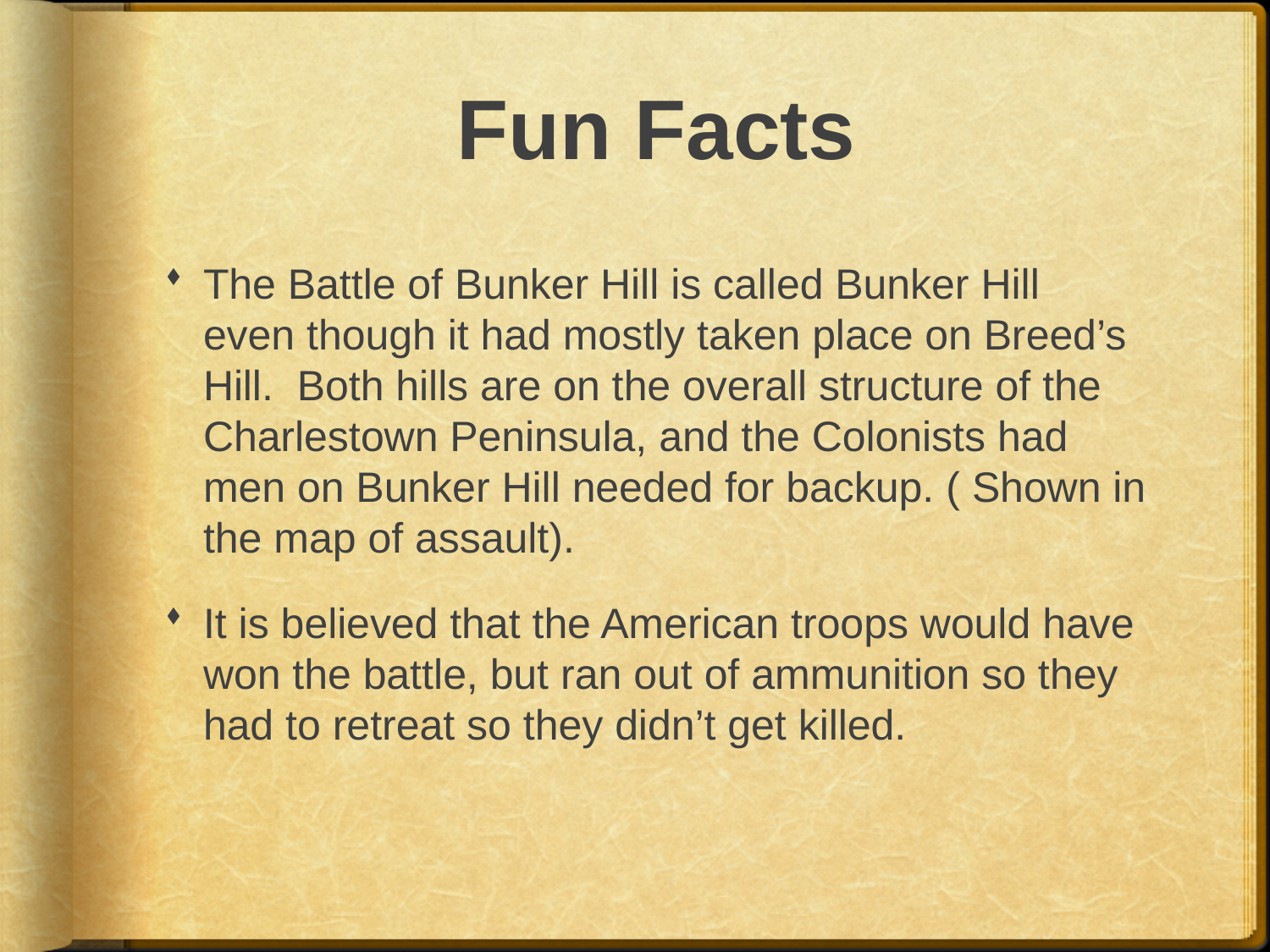

# Fun Facts
The Battle of Bunker Hill is called Bunker Hill  even though it had mostly taken place on Breed’s Hill.  Both hills are on the overall structure of the Charlestown Peninsula, and the Colonists had men on Bunker Hill needed for backup. ( Shown in the map of assault).
It is believed that the American troops would have won the battle, but ran out of ammunition so they had to retreat so they didn’t get killed.